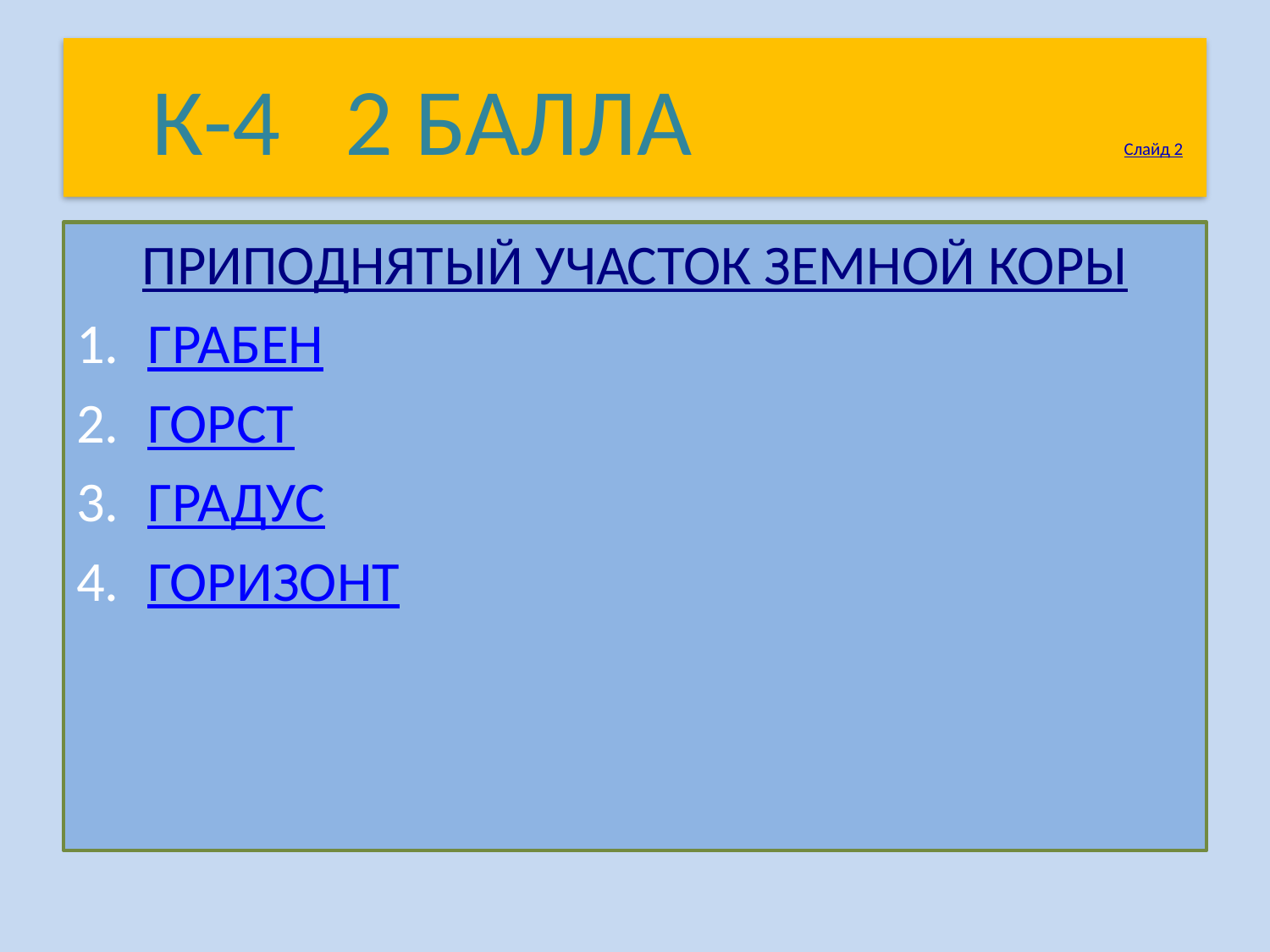

# К-4   2 БАЛЛА                    Слайд 2
ПРИПОДНЯТЫЙ УЧАСТОК ЗЕМНОЙ КОРЫ
ГРАБЕН
ГОРСТ
ГРАДУС
ГОРИЗОНТ